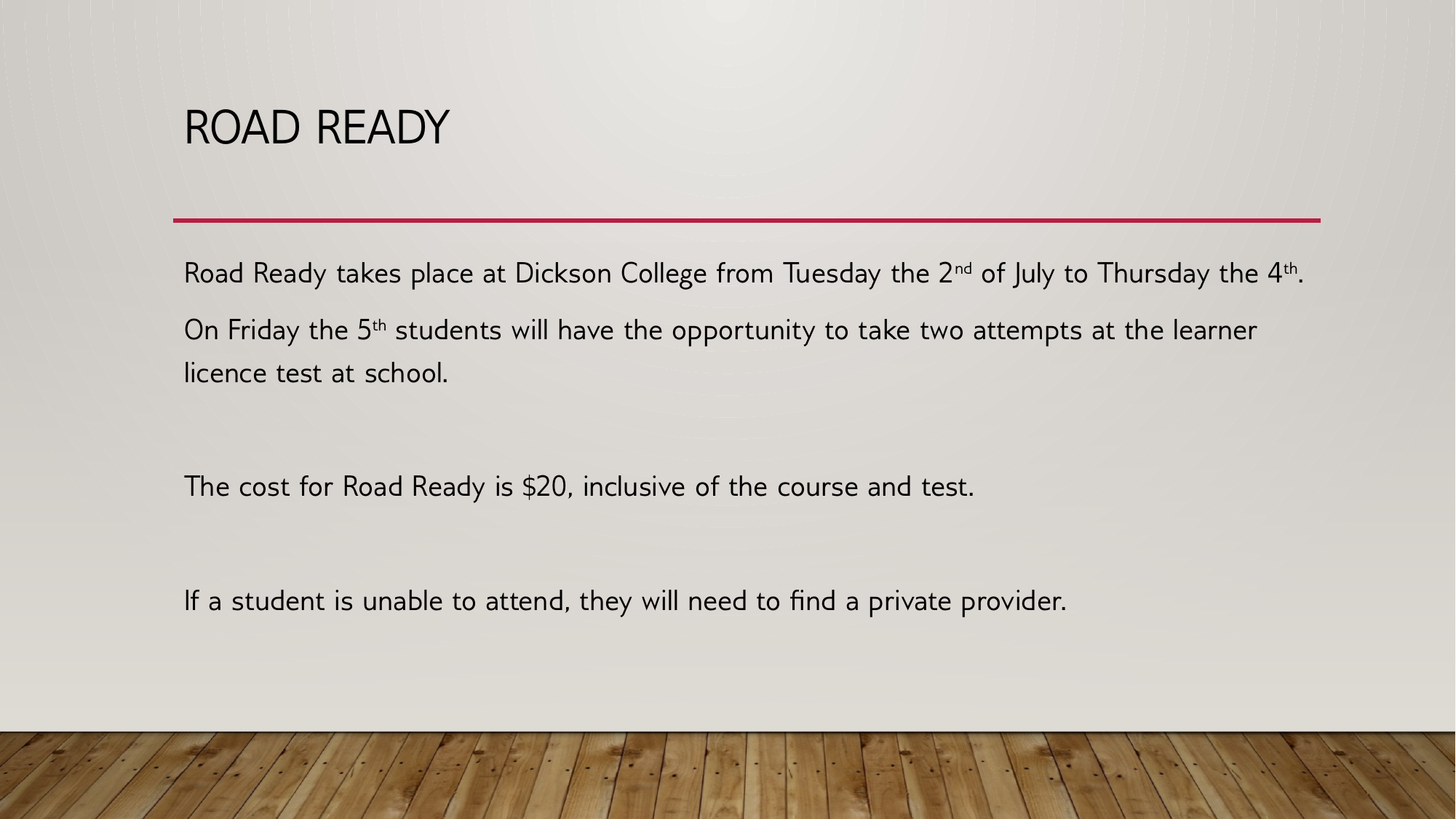

# Road Ready
Road Ready takes place at Dickson College from Tuesday the 2nd of July to Thursday the 4th.
On Friday the 5th students will have the opportunity to take two attempts at the learner licence test at school.

The cost for Road Ready is $20, inclusive of the course and test.

If a student is unable to attend, they will need to find a private provider.